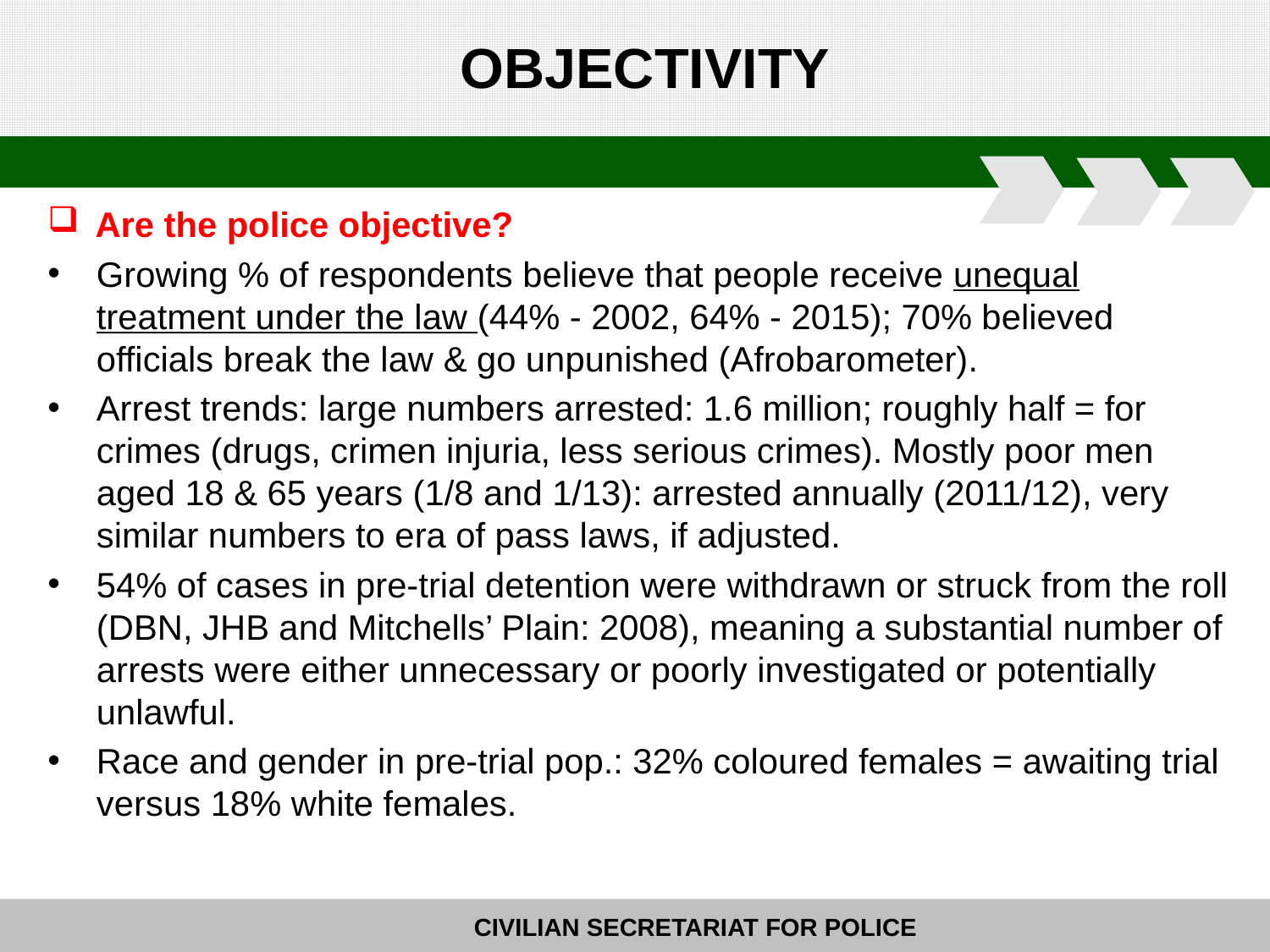

# OBJECTIVITY
Are the police objective?
Growing % of respondents believe that people receive unequal treatment under the law (44% - 2002, 64% - 2015); 70% believed officials break the law & go unpunished (Afrobarometer).
Arrest trends: large numbers arrested: 1.6 million; roughly half = for crimes (drugs, crimen injuria, less serious crimes). Mostly poor men aged 18 & 65 years (1/8 and 1/13): arrested annually (2011/12), very similar numbers to era of pass laws, if adjusted.
54% of cases in pre-trial detention were withdrawn or struck from the roll (DBN, JHB and Mitchells’ Plain: 2008), meaning a substantial number of arrests were either unnecessary or poorly investigated or potentially unlawful.
Race and gender in pre-trial pop.: 32% coloured females = awaiting trial versus 18% white females.